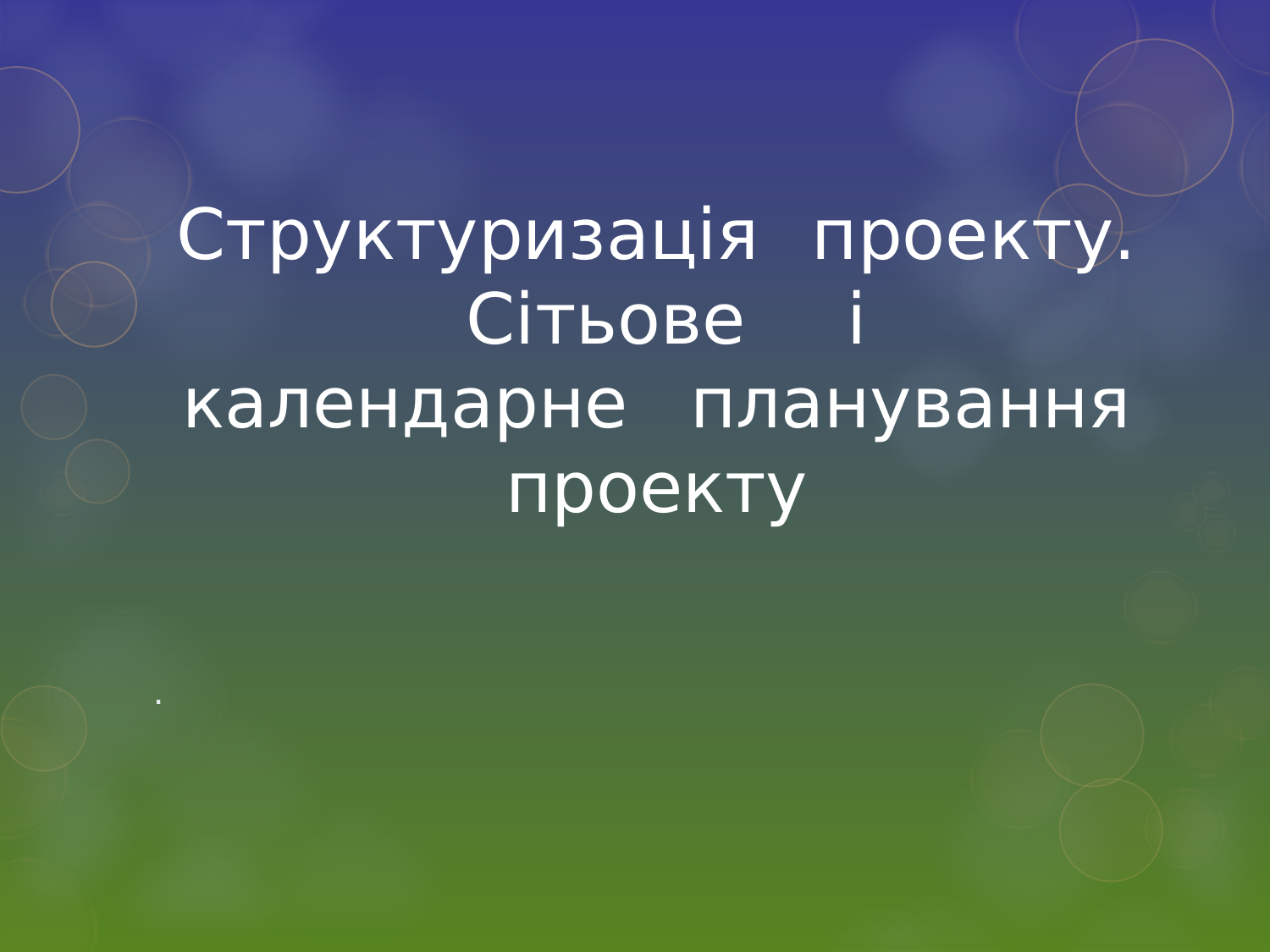

# Структуризація 	проекту.	Сітьове	і	календарне	планування проекту
.